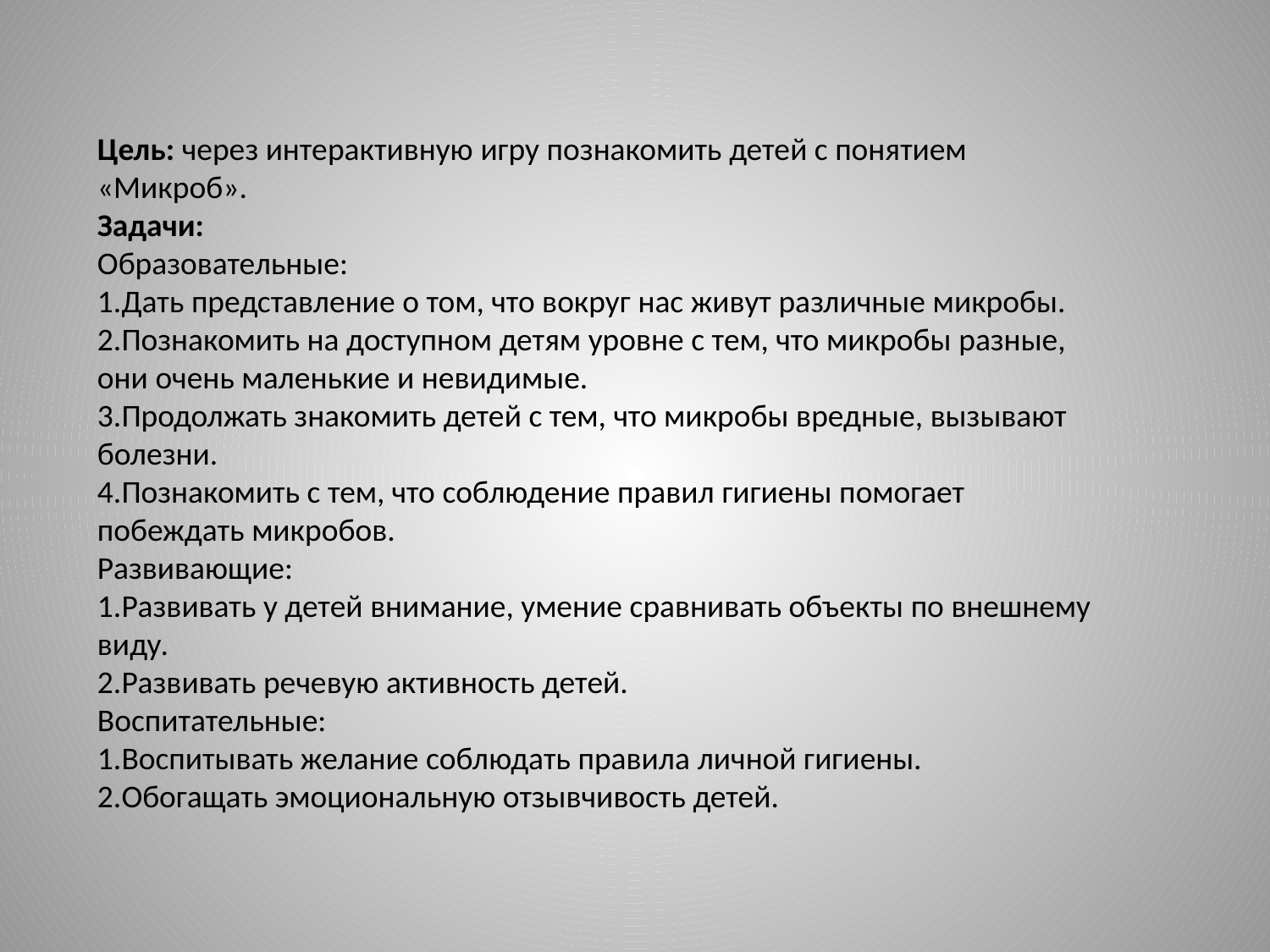

Цель: через интерактивную игру познакомить детей с понятием «Микроб».
Задачи:
Образовательные:
1.Дать представление о том, что вокруг нас живут различные микробы.
2.Познакомить на доступном детям уровне с тем, что микробы разные, они очень маленькие и невидимые.
3.Продолжать знакомить детей с тем, что микробы вредные, вызывают болезни.
4.Познакомить с тем, что соблюдение правил гигиены помогает побеждать микробов.
Развивающие:
1.Развивать у детей внимание, умение сравнивать объекты по внешнему виду.
2.Развивать речевую активность детей.
Воспитательные:
1.Воспитывать желание соблюдать правила личной гигиены.
2.Обогащать эмоциональную отзывчивость детей.